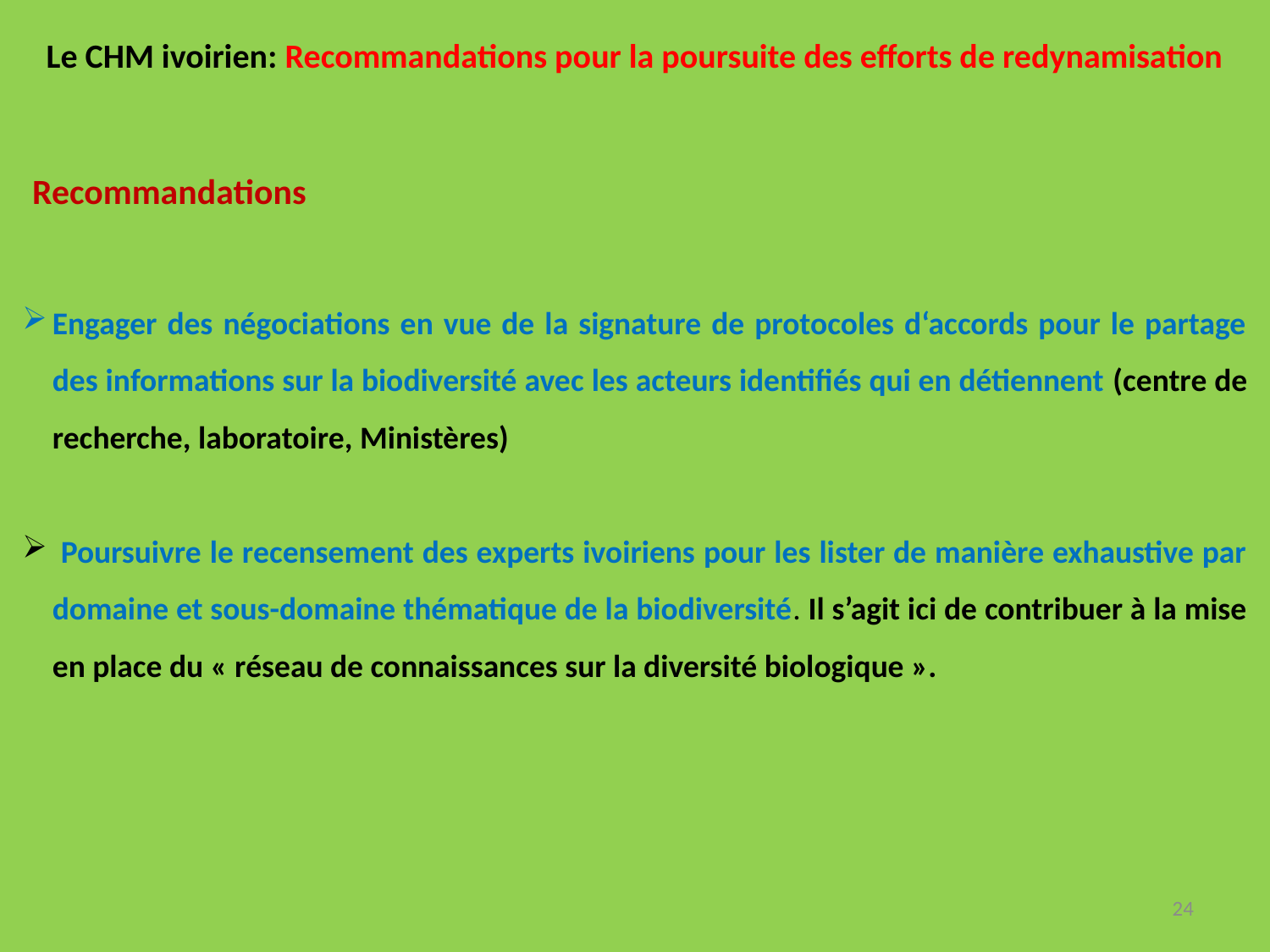

# Le CHM ivoirien: Recommandations pour la poursuite des efforts de redynamisation
Recommandations
Engager des négociations en vue de la signature de protocoles d‘accords pour le partage des informations sur la biodiversité avec les acteurs identifiés qui en détiennent (centre de recherche, laboratoire, Ministères)

 Poursuivre le recensement des experts ivoiriens pour les lister de manière exhaustive par domaine et sous-domaine thématique de la biodiversité. Il s’agit ici de contribuer à la mise en place du « réseau de connaissances sur la diversité biologique ».
24